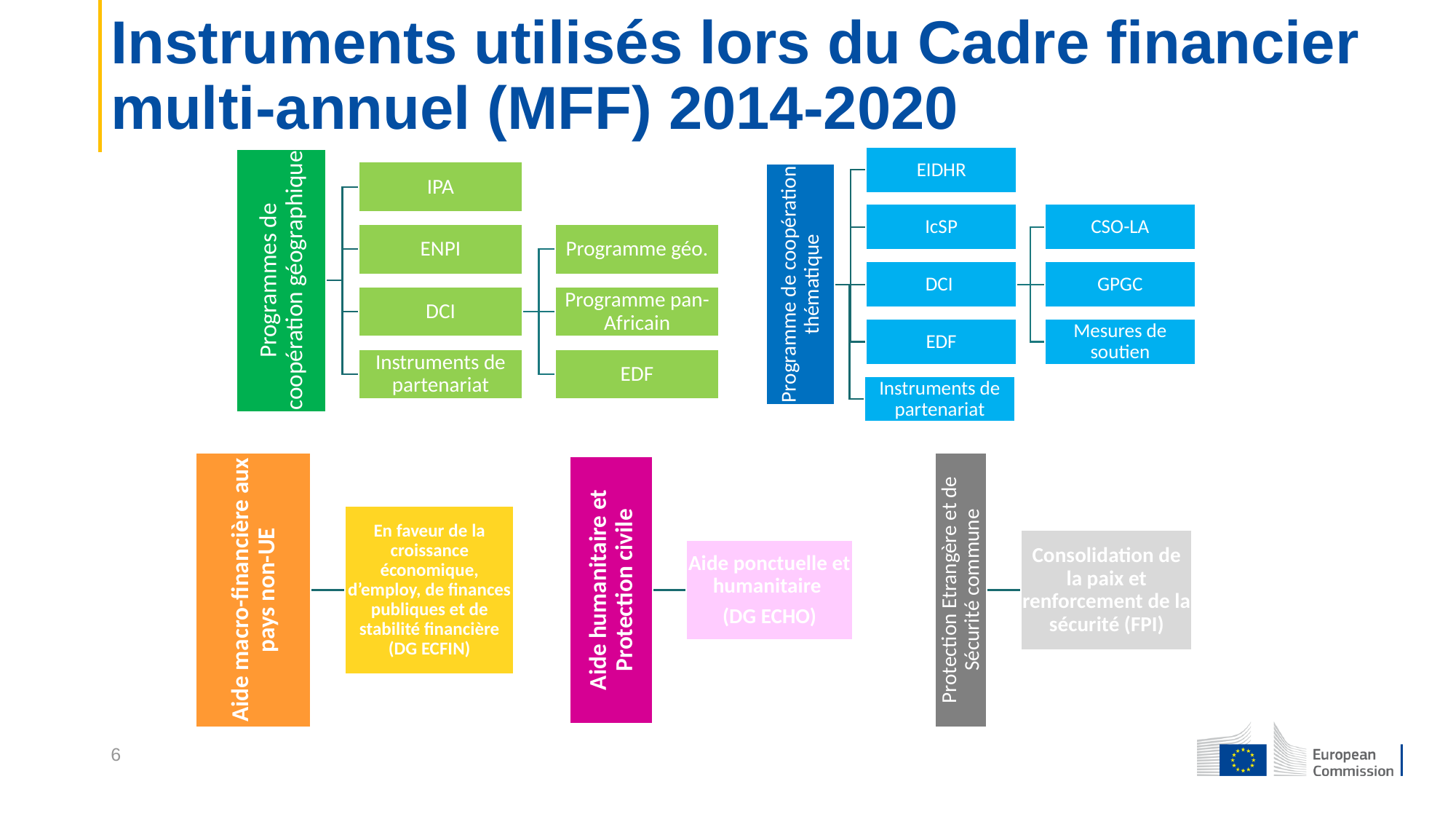

# Instruments utilisés lors du Cadre financier multi-annuel (MFF) 2014-2020

Programmes de coopération géographique
IPA
ENPI
DCI
Programme géo.
Programme pan-Africain
EDF
Instruments de partenariat

Programme de coopération thématique
EIDHR
IcSP
DCI
CSO-LA
GPGC
Mesures de soutien
EDF
Instruments de partenariat

Aide macro-financière aux pays non-UE
En faveur de la croissance économique, d’employ, de finances publiques et de stabilité financière (DG ECFIN)

Aide humanitaire et Protection civile
Aide ponctuelle et humanitaire
(DG ECHO)

Protection Etrangère et de Sécurité commune
Consolidation de la paix et renforcement de la sécurité (FPI)
6